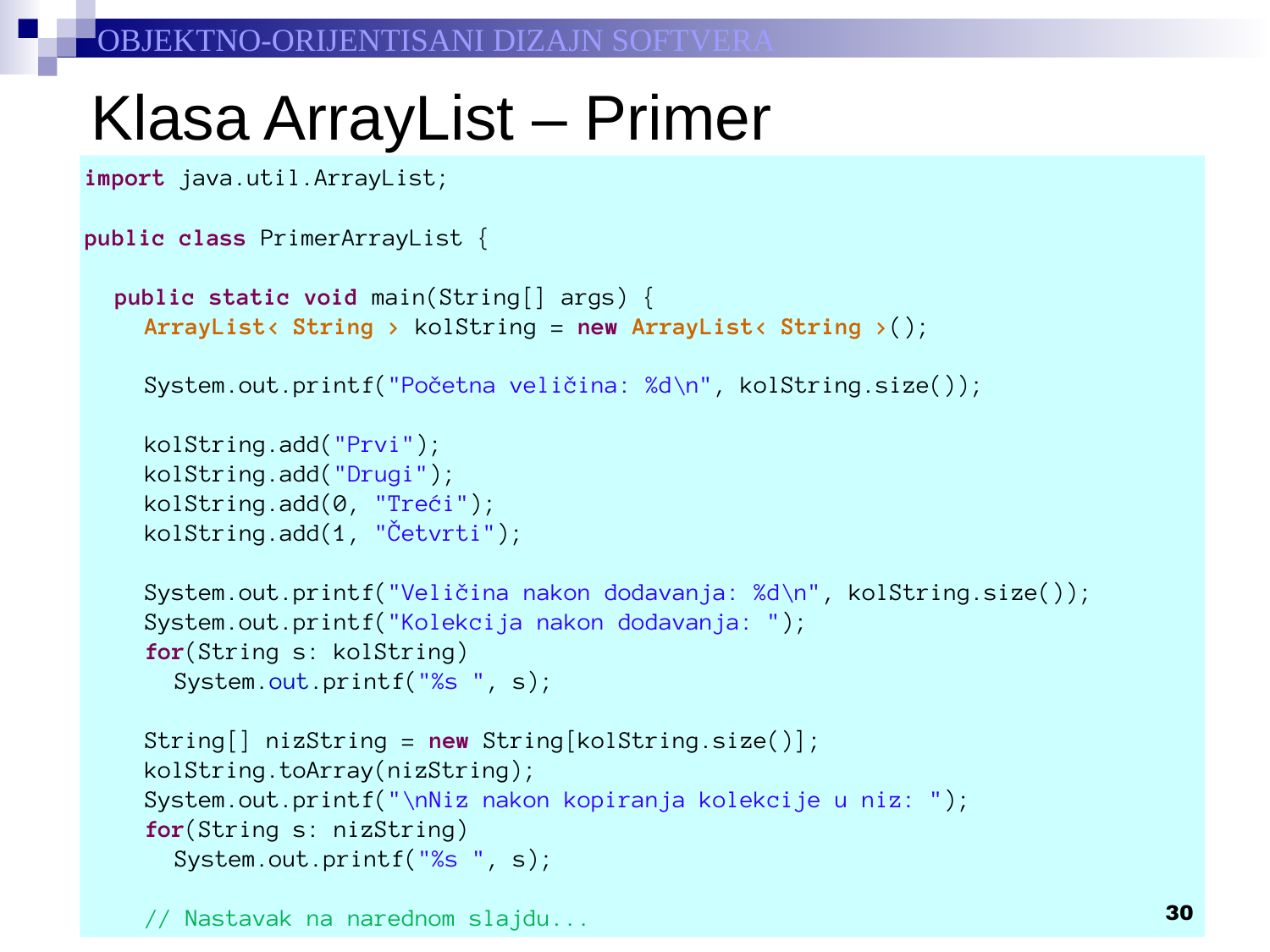

# Klasa ArrayList – Primer
import java.util.ArrayList;

public class PrimerArrayList {

	public static void main(String[] args) {
		ArrayList< String > kolString = new ArrayList< String >();

		System.out.printf("Početna veličina: %d\n", kolString.size());

		kolString.add("Prvi");
		kolString.add("Drugi");
		kolString.add(0, "Treći");
		kolString.add(1, "Četvrti");

		System.out.printf("Veličina nakon dodavanja: %d\n", kolString.size());
		System.out.printf("Kolekcija nakon dodavanja: ");
		for(String s: kolString)
			System.out.printf("%s ", s);

		String[] nizString = new String[kolString.size()];
		kolString.toArray(nizString);
		System.out.printf("\nNiz nakon kopiranja kolekcije u niz: ");
		for(String s: nizString)
			System.out.printf("%s ", s);

		// Nastavak na narednom slajdu...
30